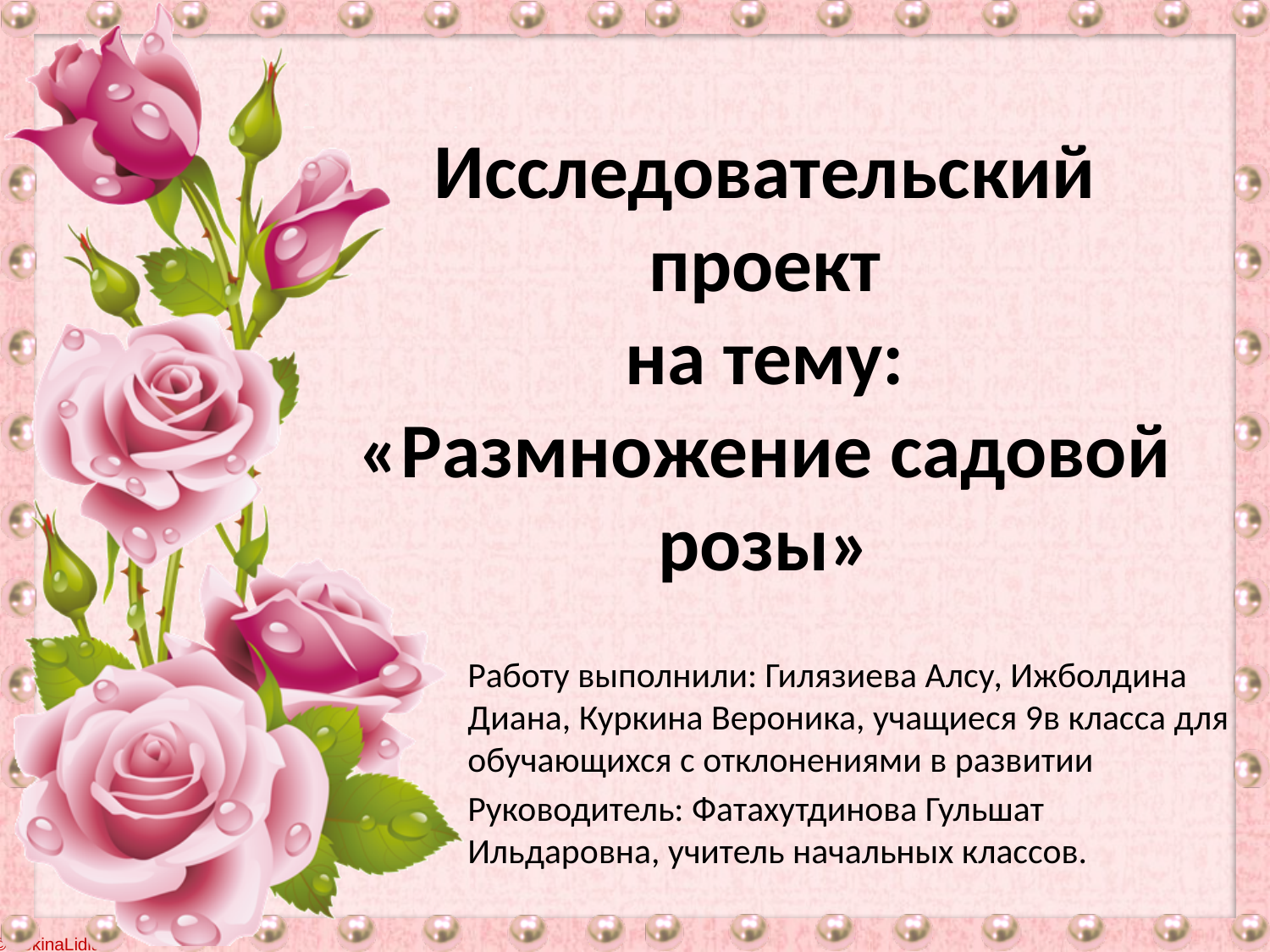

Исследовательский проект
на тему:
«Размножение садовой розы»
Работу выполнили: Гилязиева Алсу, Ижболдина Диана, Куркина Вероника, учащиеся 9в класса для  обучающихся с отклонениями в развитии
Руководитель: Фатахутдинова Гульшат Ильдаровна, учитель начальных классов.